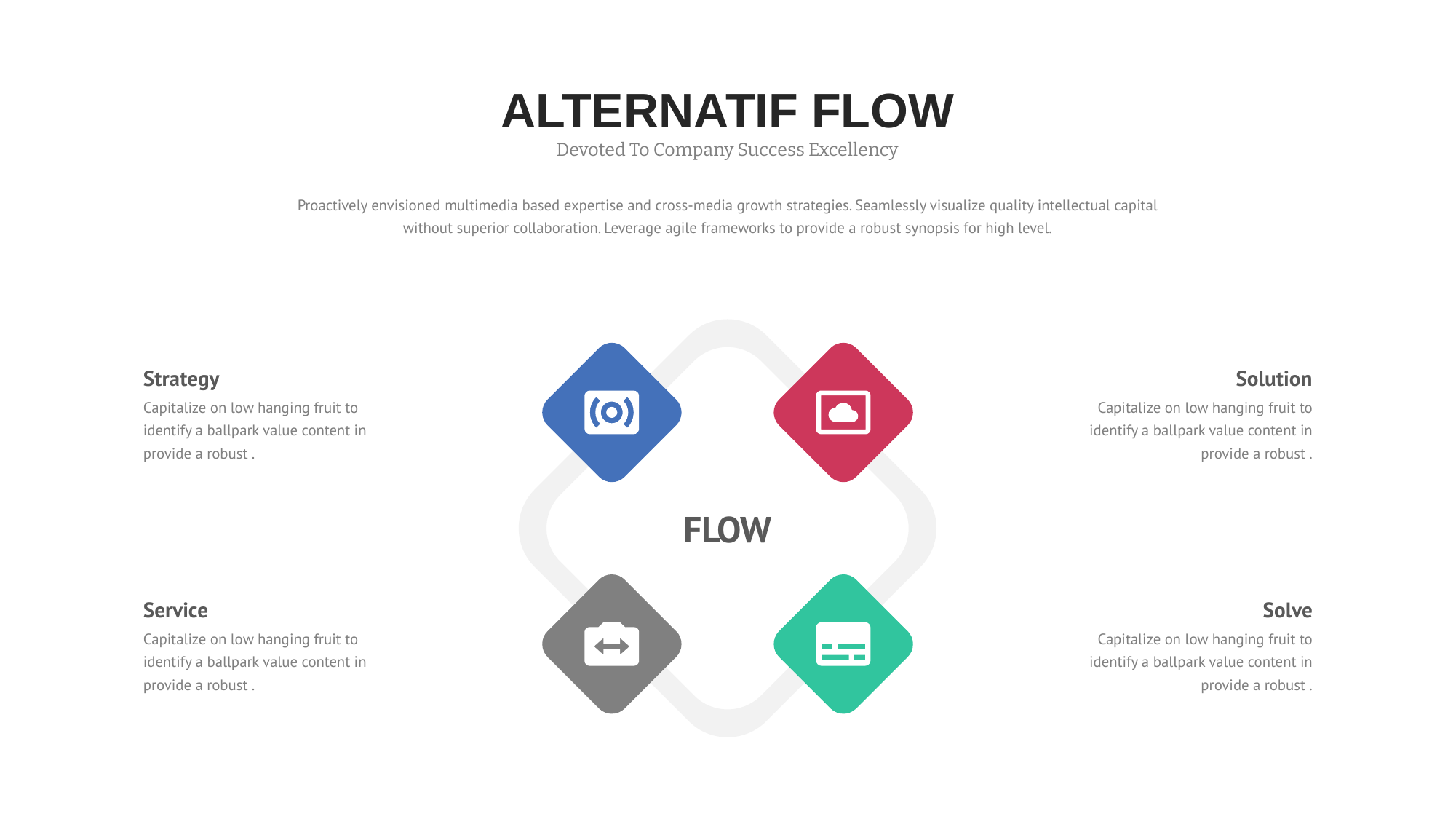

ALTERNATIF FLOW
Devoted To Company Success Excellency
Proactively envisioned multimedia based expertise and cross-media growth strategies. Seamlessly visualize quality intellectual capital without superior collaboration. Leverage agile frameworks to provide a robust synopsis for high level.

Strategy
Capitalize on low hanging fruit to identify a ballpark value content in provide a robust .
Solution
Capitalize on low hanging fruit to identify a ballpark value content in provide a robust .

FLOW

Service
Capitalize on low hanging fruit to identify a ballpark value content in provide a robust .
Solve
Capitalize on low hanging fruit to identify a ballpark value content in provide a robust .